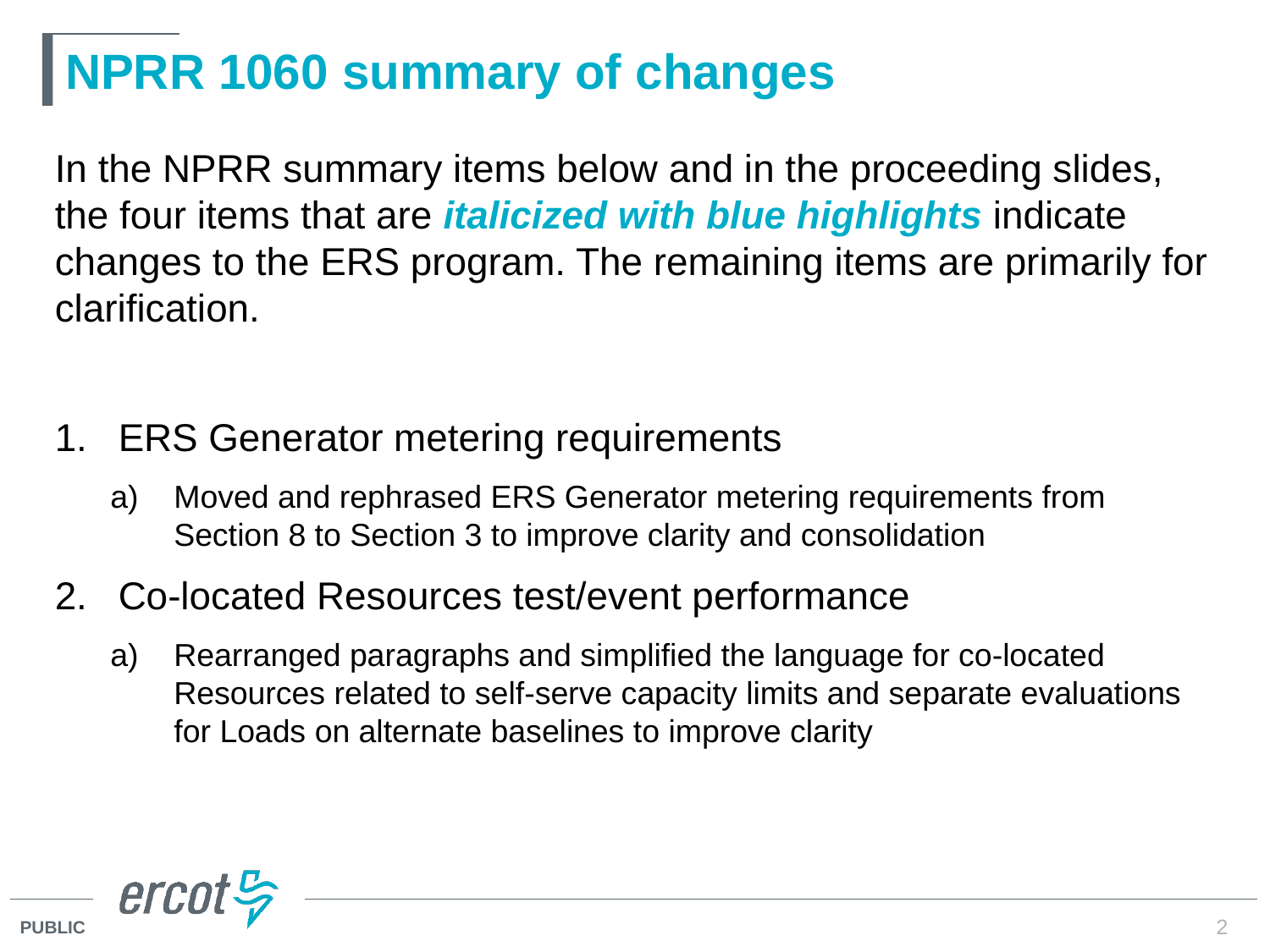

# NPRR 1060 summary of changes
In the NPRR summary items below and in the proceeding slides, the four items that are italicized with blue highlights indicate changes to the ERS program. The remaining items are primarily for clarification.

ERS Generator metering requirements
Moved and rephrased ERS Generator metering requirements from Section 8 to Section 3 to improve clarity and consolidation
Co-located Resources test/event performance
Rearranged paragraphs and simplified the language for co-located Resources related to self-serve capacity limits and separate evaluations for Loads on alternate baselines to improve clarity

2